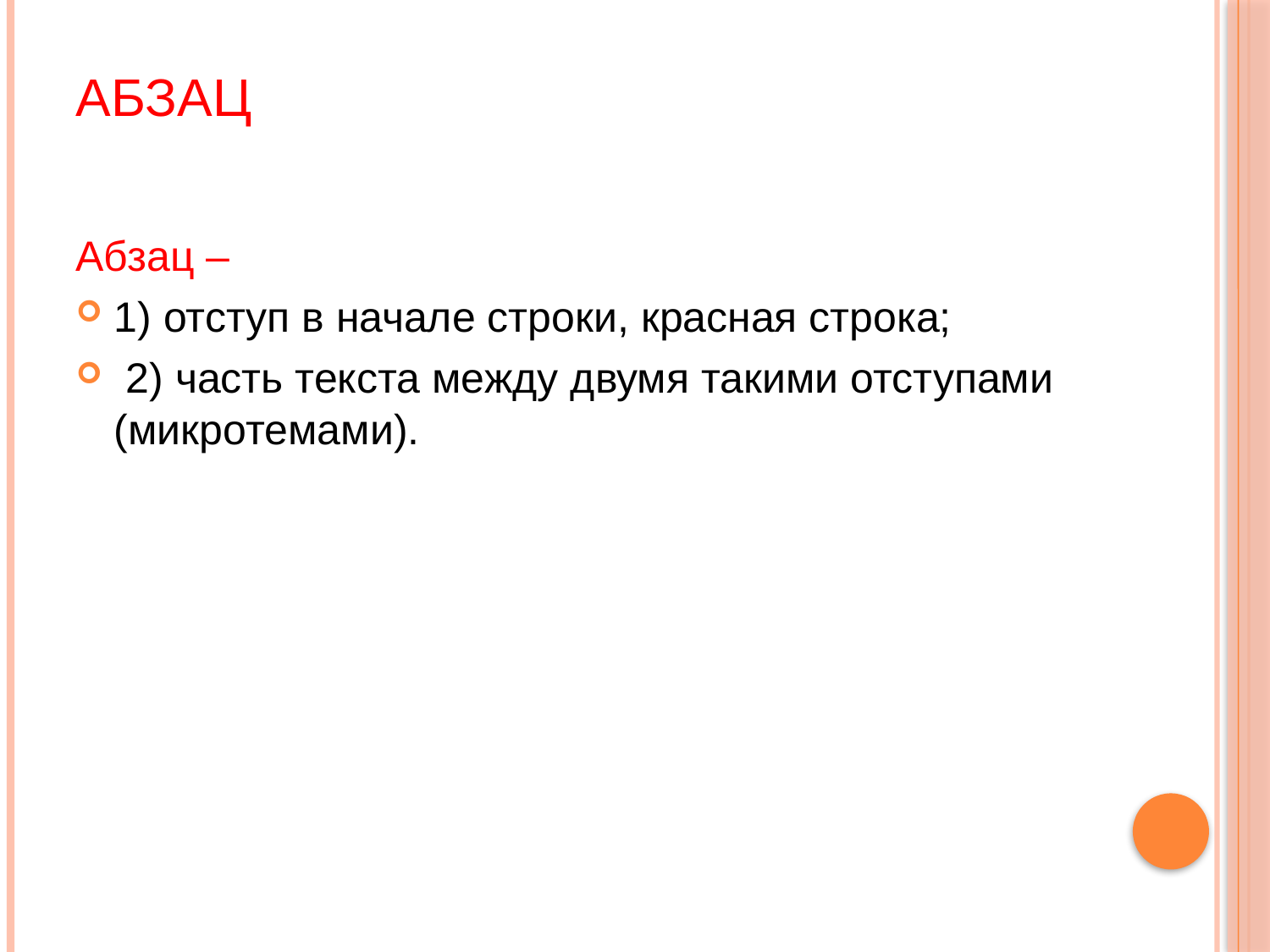

# Абзац
Абзац –
1) отступ в начале строки, красная строка;
 2) часть текста между двумя такими отступами (микротемами).